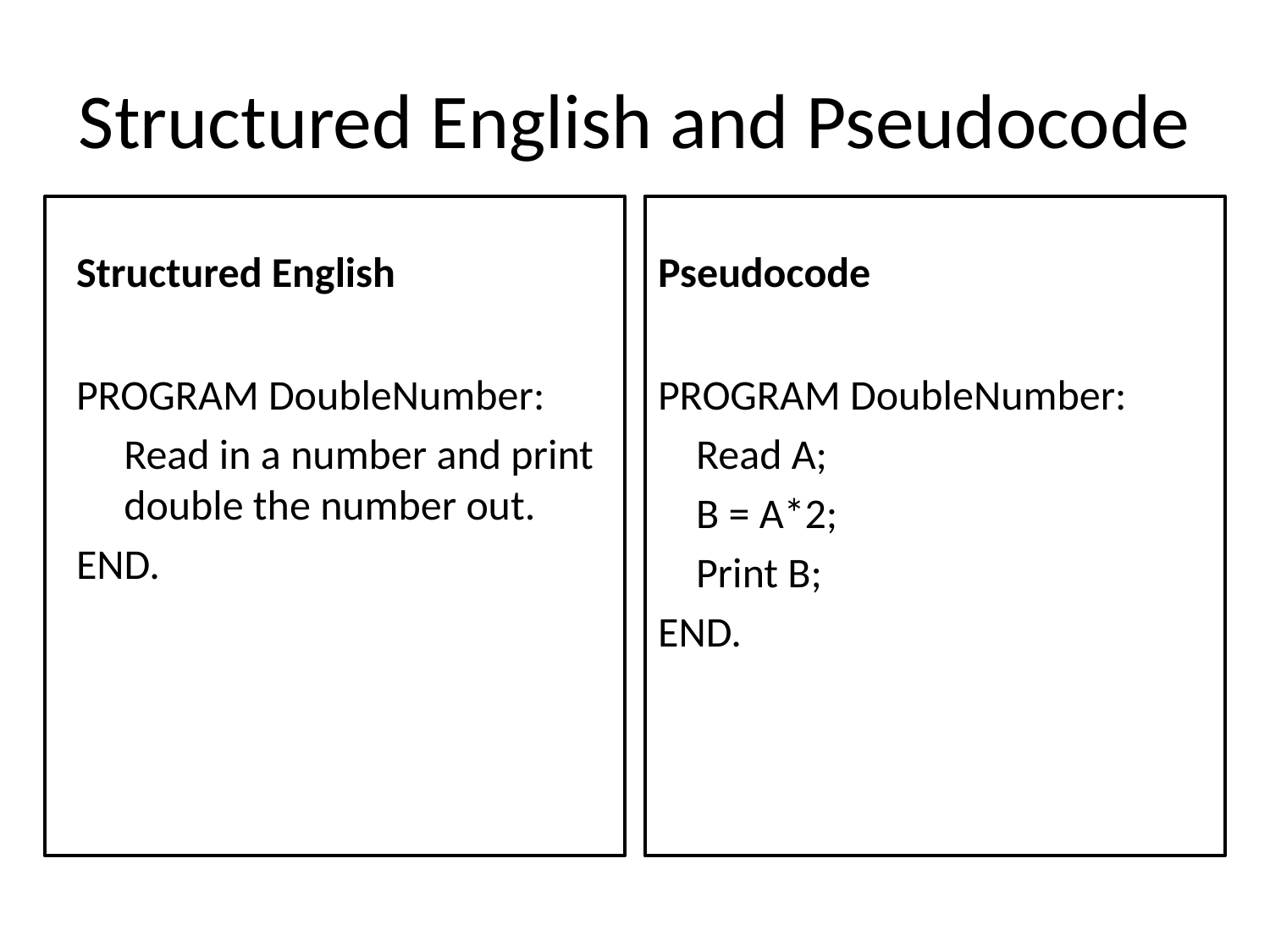

# Structured English and Pseudocode

Structured English
Pseudocode

PROGRAM DoubleNumber:
     Read in a number and print double the number out.
END.

PROGRAM DoubleNumber:
    Read A;
    B = A*2;
    Print B;
END.